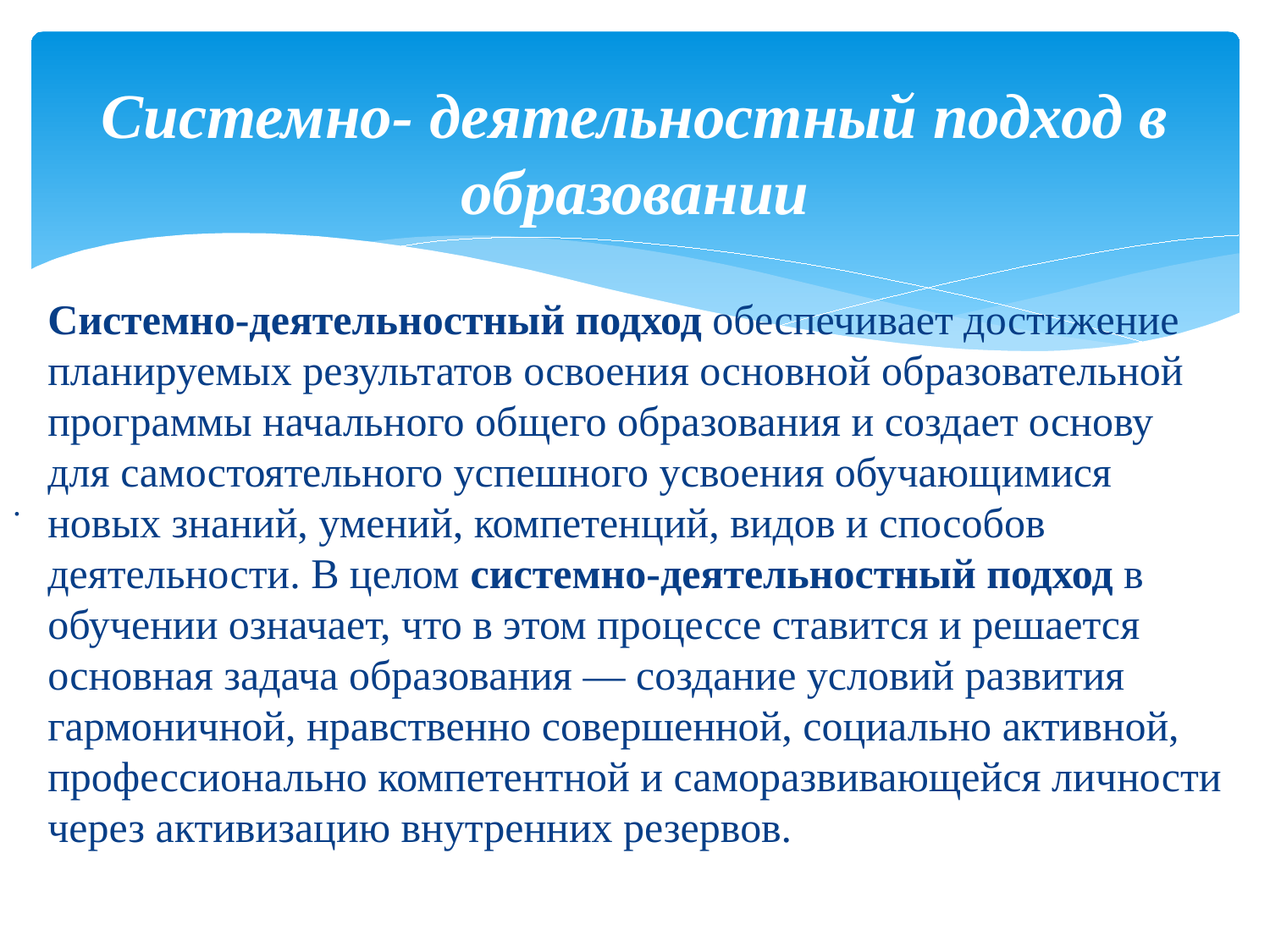

# Системно- деятельностный подход в образовании
Системно-деятельностный подход обеспечивает достижение планируемых результатов освоения основной образовательной программы начального общего образования и создает основу для самостоятельного успешного усвоения обучающимися новых знаний, умений, компетенций, видов и способов деятельности. В целом системно-деятельностный подход в обучении означает, что в этом процессе ставится и решается основная задача образования — создание условий развития гармоничной, нравственно совершенной, социально активной, профессионально компетентной и саморазвивающейся личности через активизацию внутренних резервов.
.